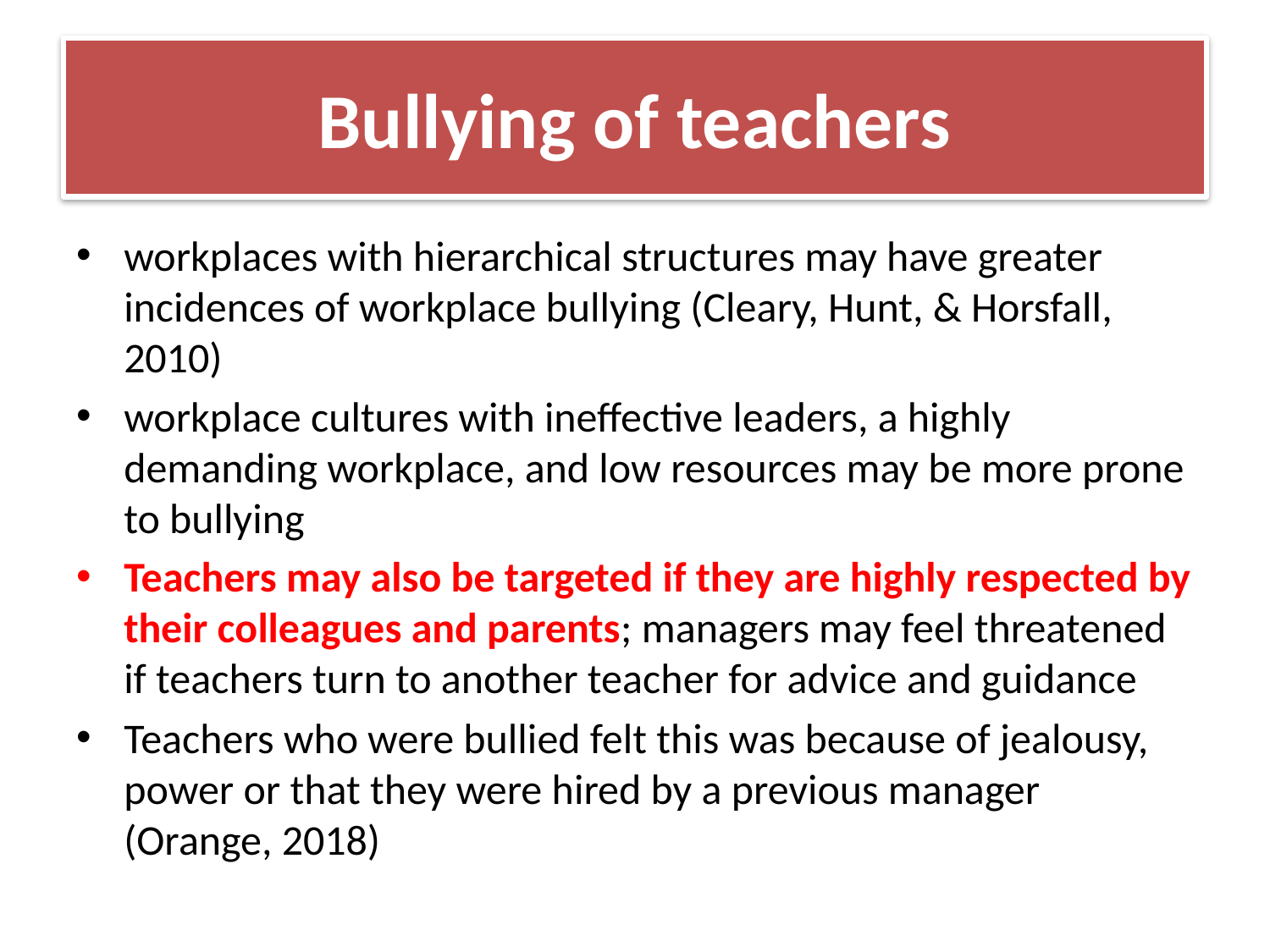

# Bullying of teachers
workplaces with hierarchical structures may have greater incidences of workplace bullying (Cleary, Hunt, & Horsfall, 2010)
workplace cultures with ineffective leaders, a highly demanding workplace, and low resources may be more prone to bullying
Teachers may also be targeted if they are highly respected by their colleagues and parents; managers may feel threatened if teachers turn to another teacher for advice and guidance
Teachers who were bullied felt this was because of jealousy, power or that they were hired by a previous manager (Orange, 2018)